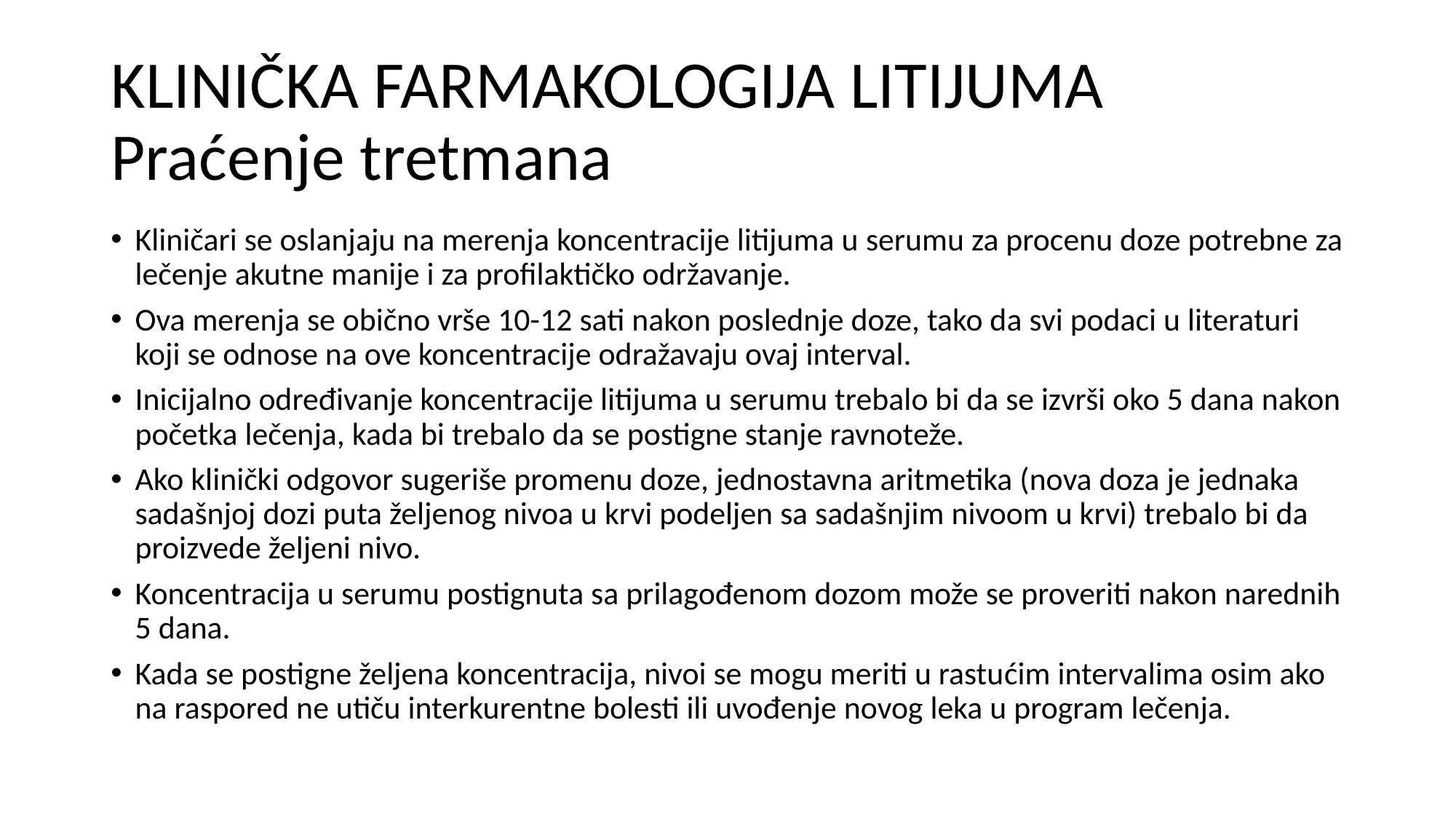

# KLINIČKA FARMAKOLOGIJA LITIJUMA Praćenje tretmana
Kliničari se oslanjaju na merenja koncentracije litijuma u ​​serumu za procenu doze potrebne za lečenje akutne manije i za profilaktičko održavanje.
Ova merenja se obično vrše 10-12 sati nakon poslednje doze, tako da svi podaci u literaturi koji se odnose na ove koncentracije odražavaju ovaj interval.
Inicijalno određivanje koncentracije litijuma u ​​serumu trebalo bi da se izvrši oko 5 dana nakon početka lečenja, kada bi trebalo da se postigne stanje ravnoteže.
Ako klinički odgovor sugeriše promenu doze, jednostavna aritmetika (nova doza je jednaka sadašnjoj dozi puta željenog nivoa u krvi podeljen sa sadašnjim nivoom u krvi) trebalo bi da proizvede željeni nivo.
Koncentracija u serumu postignuta sa prilagođenom dozom može se proveriti nakon narednih 5 dana.
Kada se postigne željena koncentracija, nivoi se mogu meriti u rastućim intervalima osim ako na raspored ne utiču interkurentne bolesti ili uvođenje novog leka u program lečenja.